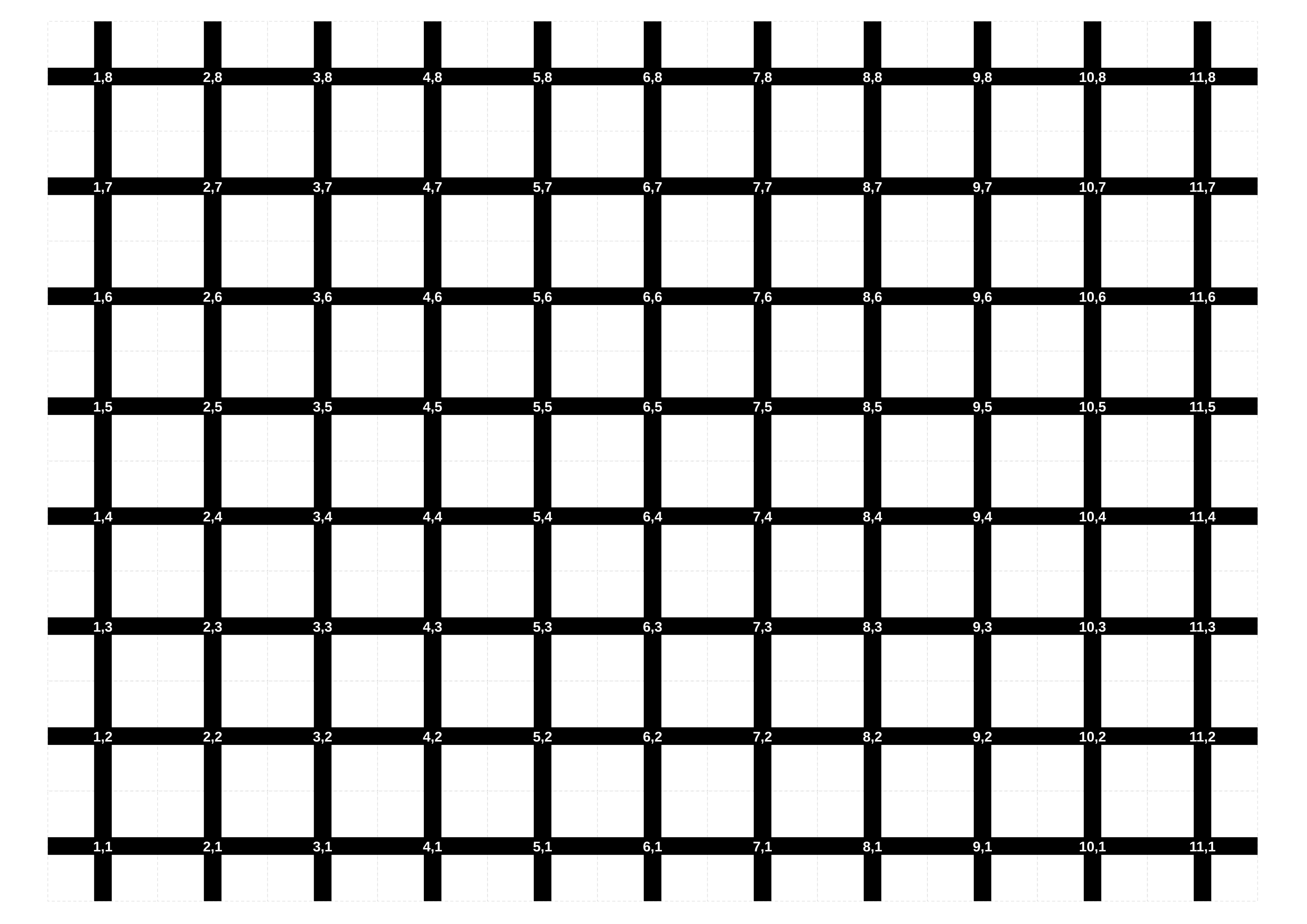

1,8

2,8

3,8

4,8

5,8

6,8

7,8

8,8

9,8

10,8

11,8

1,7

2,7

3,7

4,7

5,7

6,7

7,7

8,7

9,7

10,7

11,7

1,6

2,6

3,6

4,6

5,6

6,6

7,6

8,6

9,6

10,6

11,6

1,5

2,5

3,5

4,5

5,5

6,5

7,5

8,5

9,5

10,5

11,5

1,4

2,4

3,4

4,4

5,4

6,4

7,4

8,4

9,4

10,4

11,4

1,3

2,3

3,3

4,3

5,3

6,3

7,3

8,3

9,3

10,3

11,3

1,2

2,2

3,2

4,2

5,2

6,2

7,2

8,2

9,2

10,2

11,2

1,1

2,1

3,1

4,1

5,1

6,1

7,1

8,1

9,1

10,1

11,1